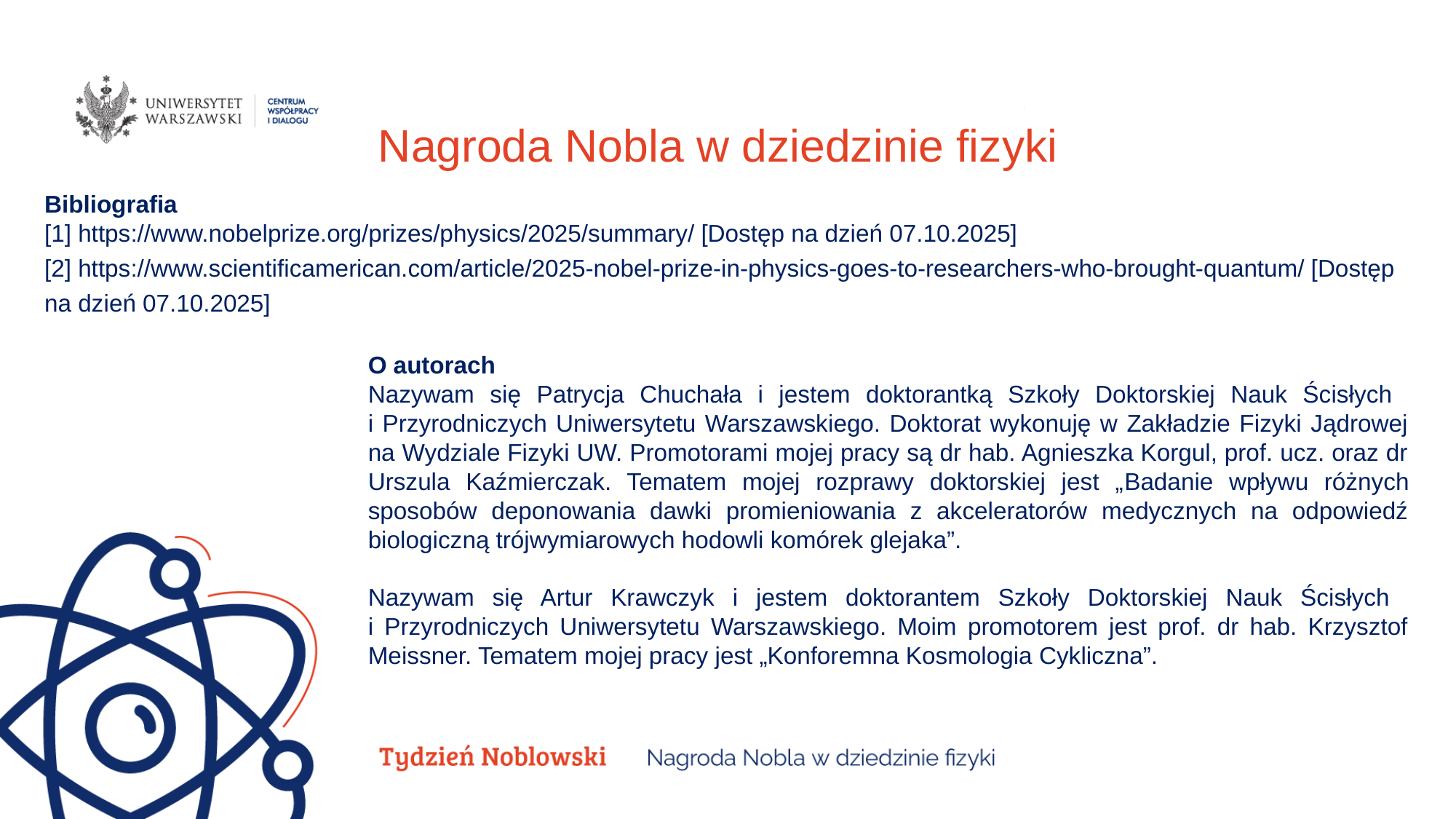

Nagroda Nobla w dziedzinie fizyki
Bibliografia
[1] https://www.nobelprize.org/prizes/physics/2025/summary/ [Dostęp na dzień 07.10.2025]
[2] https://www.scientificamerican.com/article/2025-nobel-prize-in-physics-goes-to-researchers-who-brought-quantum/ [Dostęp na dzień 07.10.2025]

O autorach
Nazywam się Patrycja Chuchała i jestem doktorantką Szkoły Doktorskiej Nauk Ścisłych
i Przyrodniczych Uniwersytetu Warszawskiego. Doktorat wykonuję w Zakładzie Fizyki Jądrowej na Wydziale Fizyki UW. Promotorami mojej pracy są dr hab. Agnieszka Korgul, prof. ucz. oraz dr Urszula Kaźmierczak. Tematem mojej rozprawy doktorskiej jest „Badanie wpływu różnych sposobów deponowania dawki promieniowania z akceleratorów medycznych na odpowiedź biologiczną trójwymiarowych hodowli komórek glejaka”.

Nazywam się Artur Krawczyk i jestem doktorantem Szkoły Doktorskiej Nauk Ścisłych
i Przyrodniczych Uniwersytetu Warszawskiego. Moim promotorem jest prof. dr hab. Krzysztof Meissner. Tematem mojej pracy jest „Konforemna Kosmologia Cykliczna”.